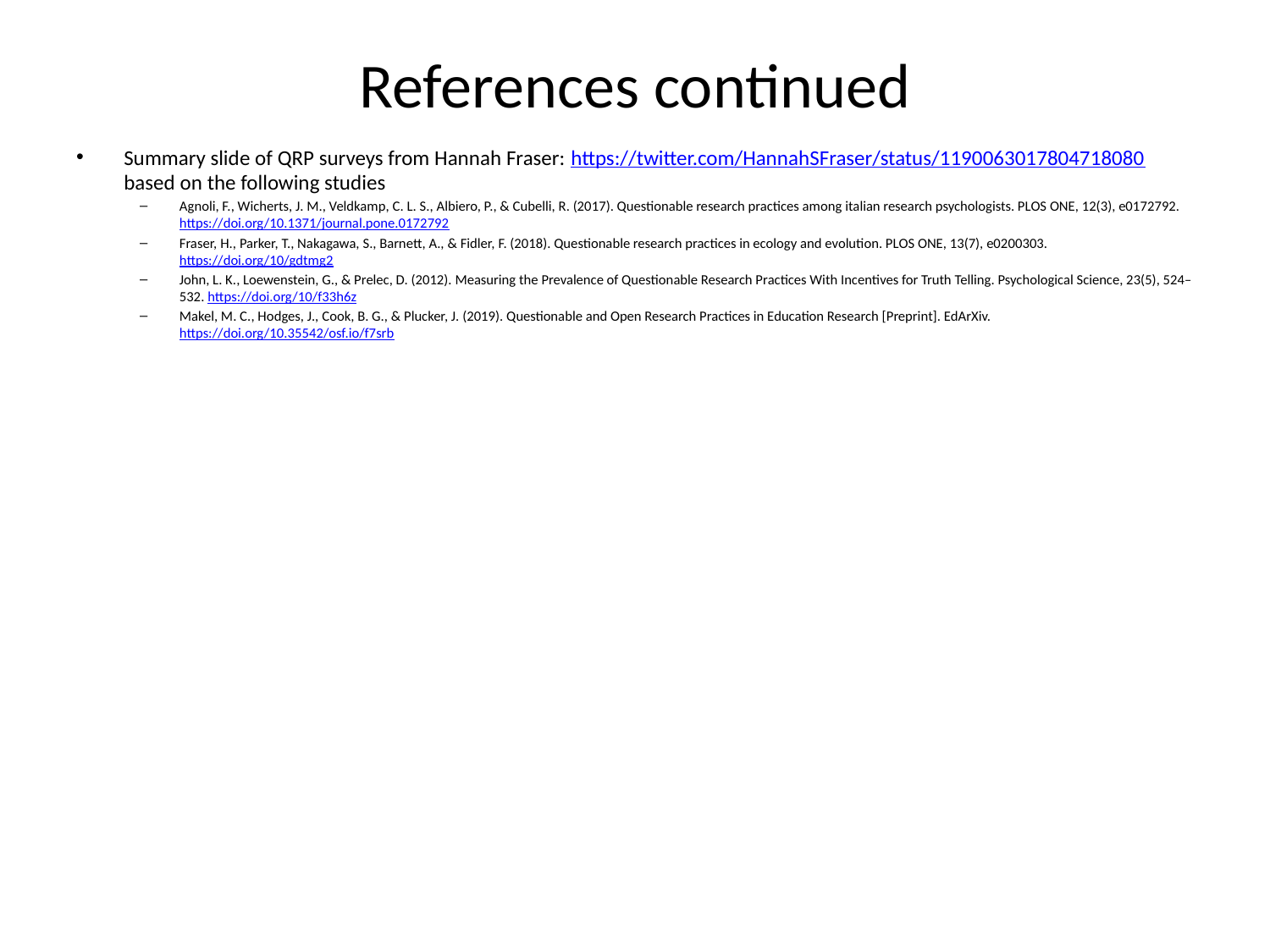

# References continued
Summary slide of QRP surveys from Hannah Fraser: https://twitter.com/HannahSFraser/status/1190063017804718080 based on the following studies
Agnoli, F., Wicherts, J. M., Veldkamp, C. L. S., Albiero, P., & Cubelli, R. (2017). Questionable research practices among italian research psychologists. PLOS ONE, 12(3), e0172792. https://doi.org/10.1371/journal.pone.0172792
Fraser, H., Parker, T., Nakagawa, S., Barnett, A., & Fidler, F. (2018). Questionable research practices in ecology and evolution. PLOS ONE, 13(7), e0200303. https://doi.org/10/gdtmg2
John, L. K., Loewenstein, G., & Prelec, D. (2012). Measuring the Prevalence of Questionable Research Practices With Incentives for Truth Telling. Psychological Science, 23(5), 524–532. https://doi.org/10/f33h6z
Makel, M. C., Hodges, J., Cook, B. G., & Plucker, J. (2019). Questionable and Open Research Practices in Education Research [Preprint]. EdArXiv. https://doi.org/10.35542/osf.io/f7srb